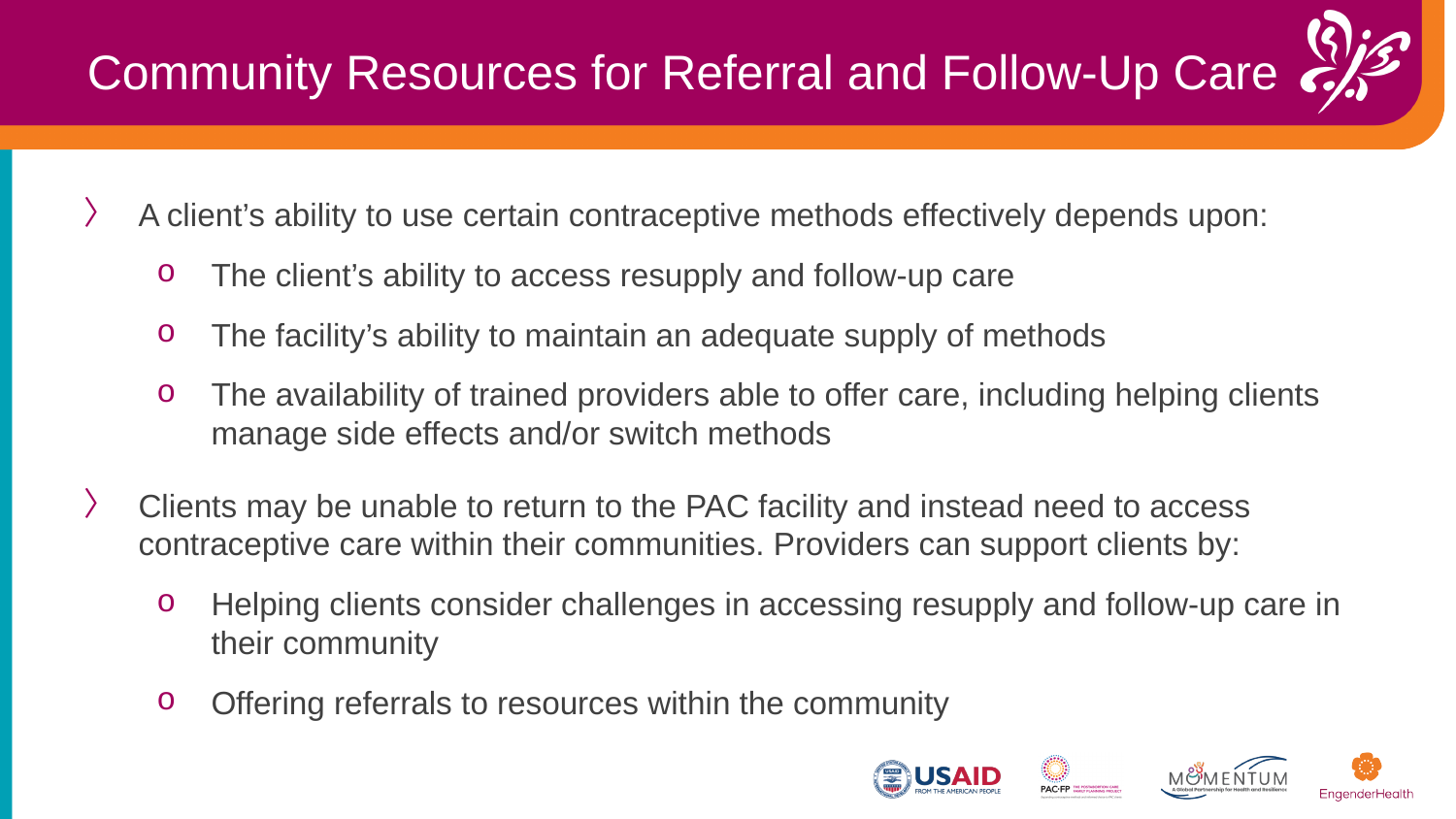

Community Resources for Referral and Follow-Up Care
A client’s ability to use certain contraceptive methods effectively depends upon:​
The client’s ability to access resupply and follow-up care
The facility’s ability to maintain an adequate supply of methods
The availability of trained providers able to offer care, including helping clients manage side effects and/or switch methods
Clients may be unable to return to the PAC facility and instead need to access contraceptive care within their communities. Providers can support clients by: ​
Helping clients consider challenges in accessing resupply and follow-up care in their community
Offering referrals to resources within the community